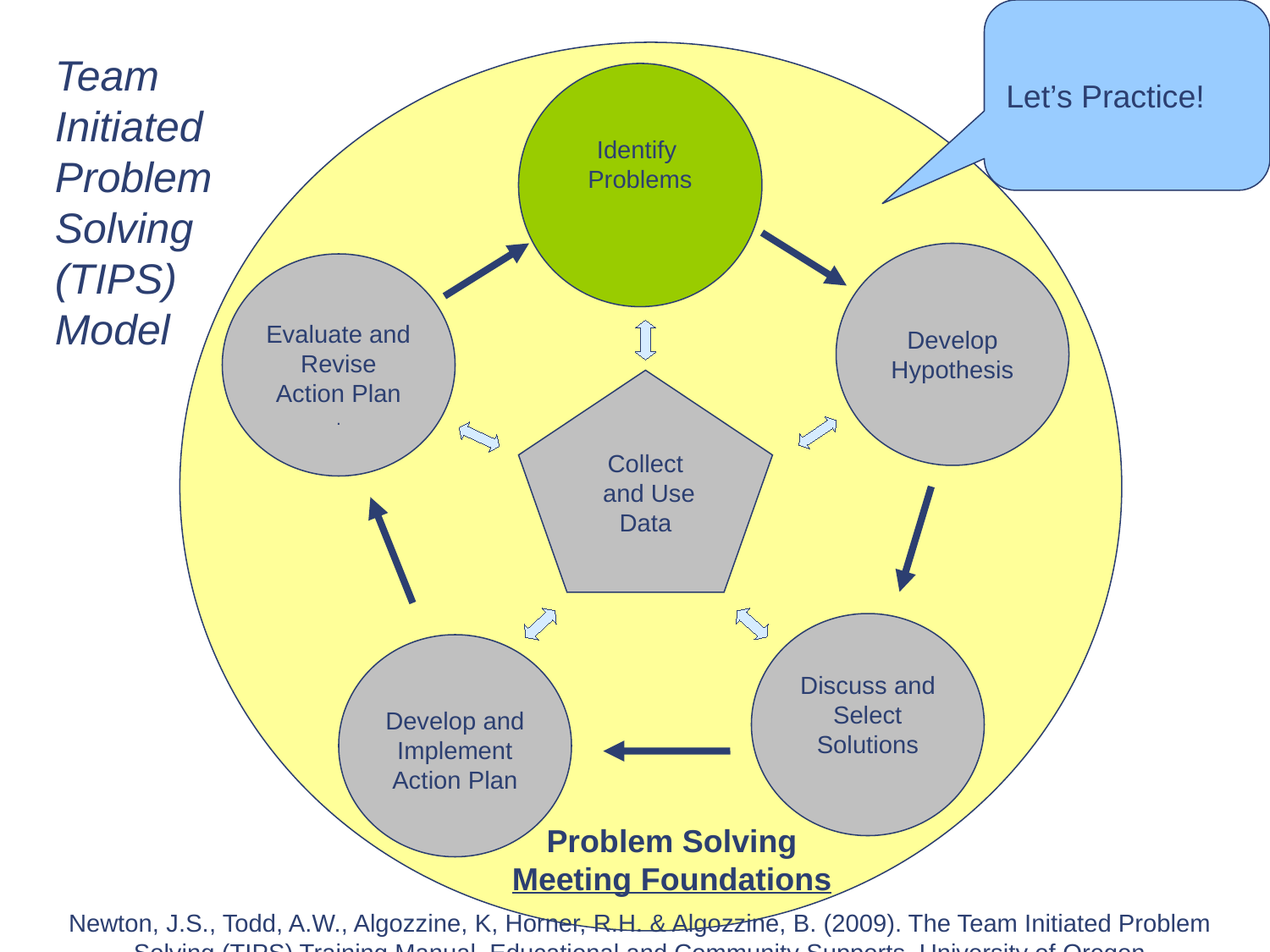

Let’s Practice!
Team Initiated Problem Solving (TIPS) Model

Identify
Problems

Develop
Hypothesis

Evaluate and
Revise
Action Plan
.

Collect
 and Use
Data

Discuss and
Select
Solutions

Develop and
Implement
Action Plan

Problem Solving Meeting Foundations
Newton, J.S., Todd, A.W., Algozzine, K, Horner, R.H. & Algozzine, B. (2009). The Team Initiated Problem Solving (TIPS) Training Manual. Educational and Community Supports, University of Oregon unpublished training manual.